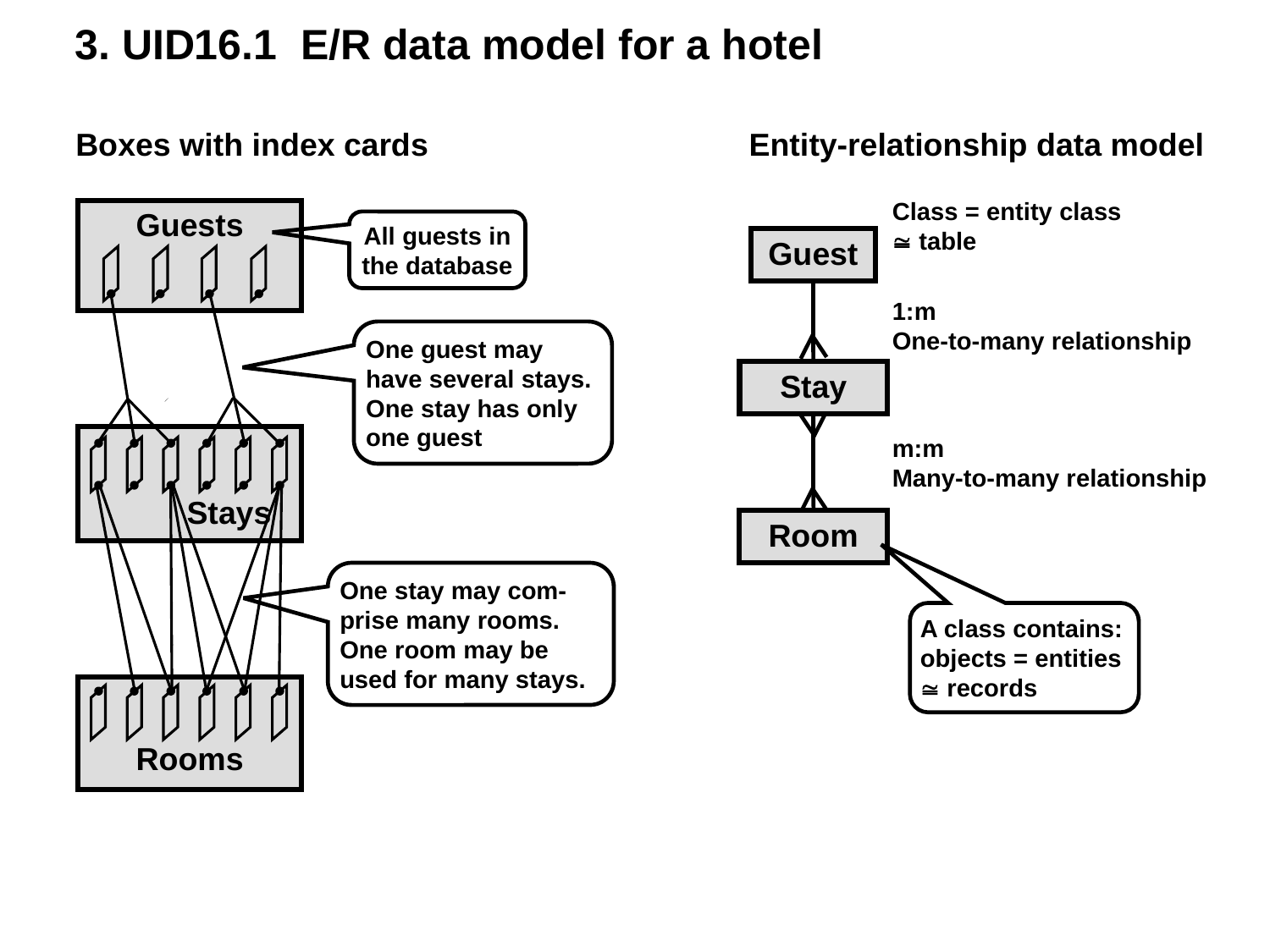

3. UID16.1  E/R data model for a hotel
Boxes with index cards
Entity-relationship data model
Class = entity class
≅ table
Guest
1:m
One-to-many relationship

Stay

m:m
Many-to-many relationship

Room
A class contains:
objects = entities
≅ records
Guests
All guests in
the database

One guest may have several stays.
One stay has only one guest

Stays
One stay may com-prise many rooms.
One room may be used for many stays.

Rooms